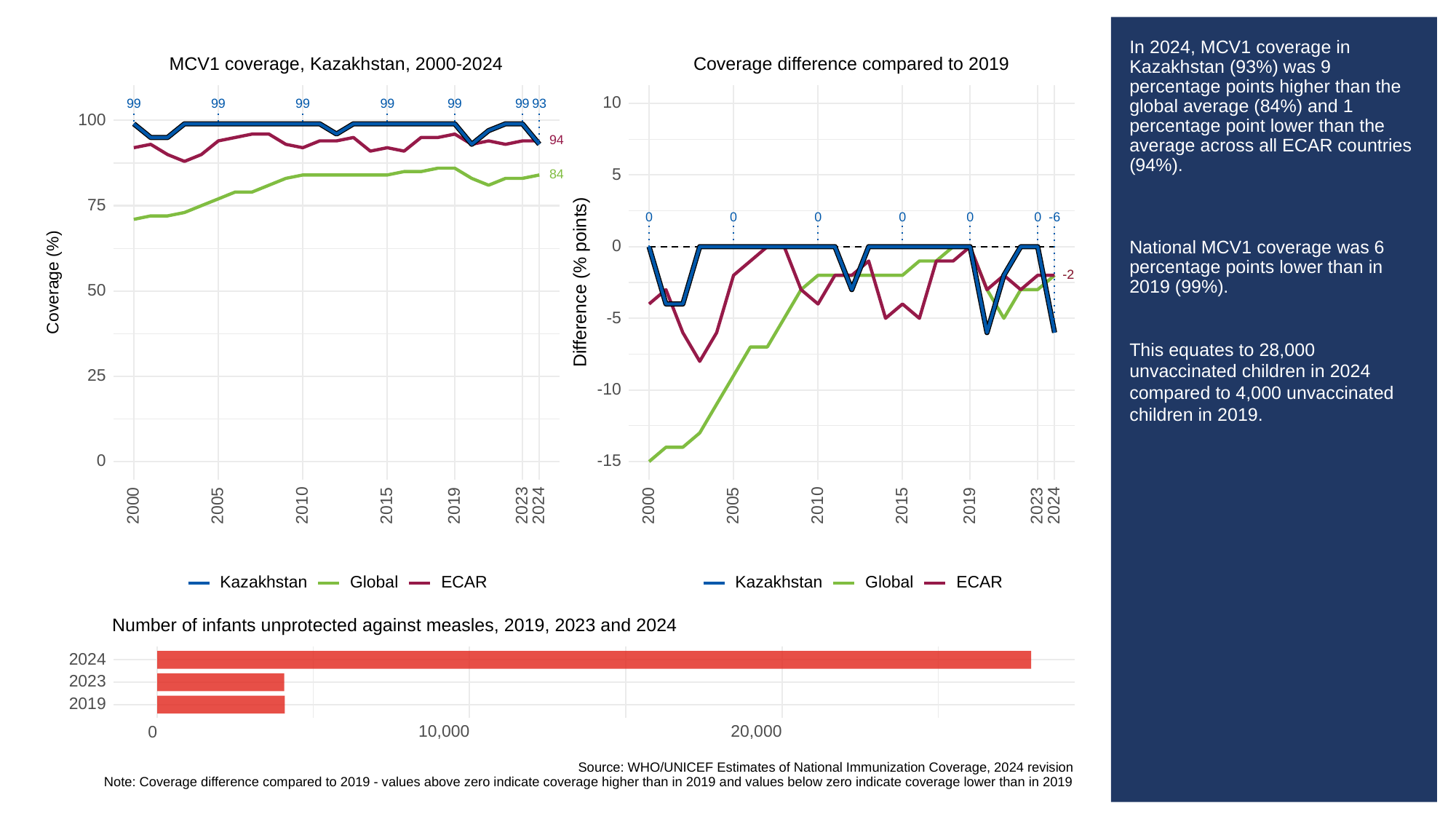

# In 2024, MCV1 coverage in Kazakhstan (93%) was 9 percentage points higher than the global average (84%) and 1 percentage point lower than the average across all ECAR countries (94%).

National MCV1 coverage was 6 percentage points lower than in 2019 (99%).

This equates to 28,000 unvaccinated children in 2024 compared to 4,000 unvaccinated children in 2019.

MCV1 coverage, Kazakhstan, 2000-2024
Coverage difference compared to 2019

10
93
99
99
99
99
99
99

100

94

5
84

75

0
0
0
0
0
0
-6

0

-2
-2
Difference (% points)
Coverage (%)

50

-5

25

-10

0
-15

2023
2023
2000
2005
2010
2015
2019
2024
2000
2005
2010
2015
2019
2024
Global
ECAR
Global
ECAR
Kazakhstan
Kazakhstan

Number of infants unprotected against measles, 2019, 2023 and 2024

2024

2023

2019

10,000
20,000
0
Source: WHO/UNICEF Estimates of National Immunization Coverage, 2024 revision
Note: Coverage difference compared to 2019 - values above zero indicate coverage higher than in 2019 and values below zero indicate coverage lower than in 2019